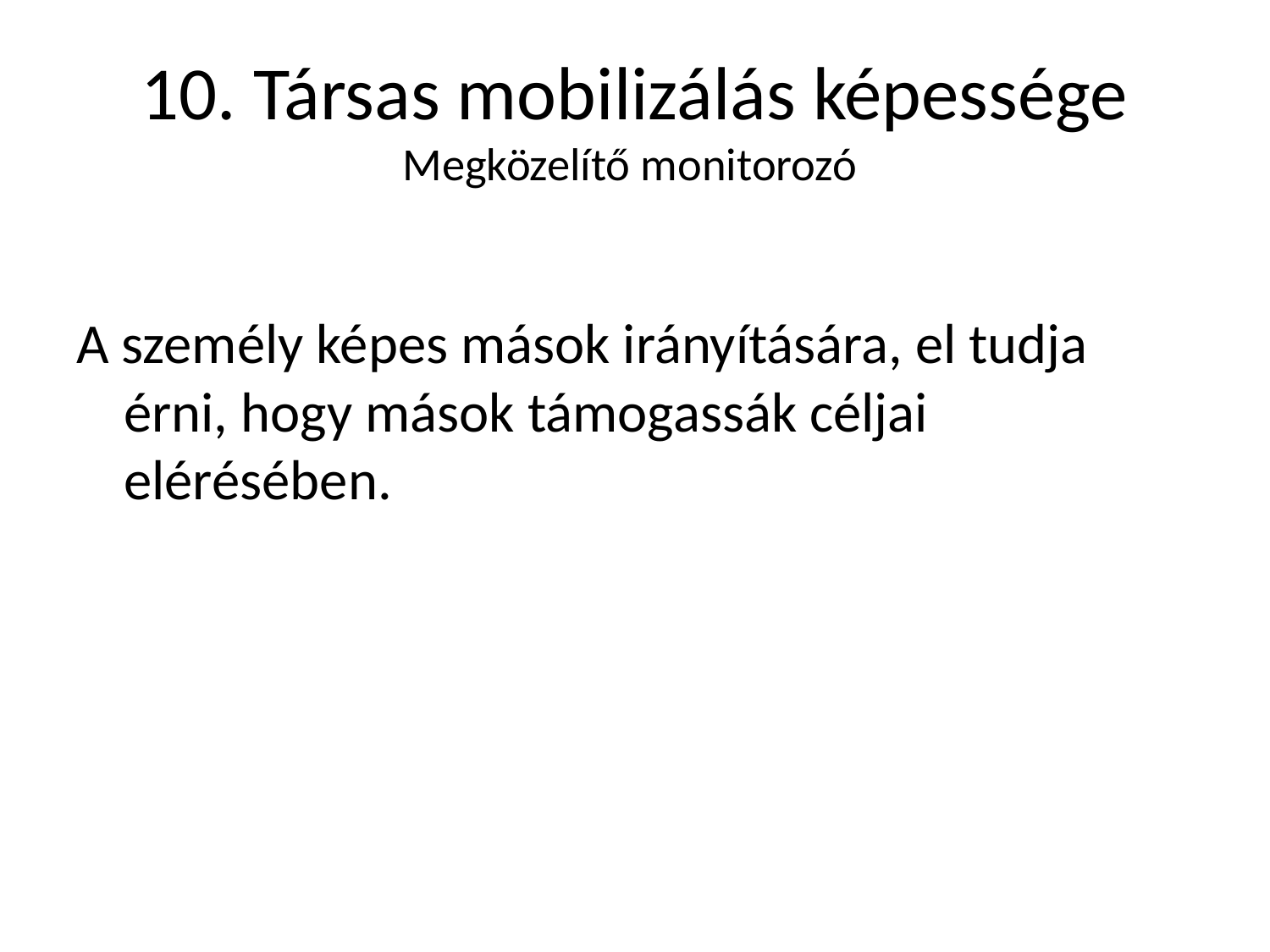

# 10. Társas mobilizálás képessége Megközelítő monitorozó

A személy képes mások irányítására, el tudja érni, hogy mások támogassák céljai elérésében.